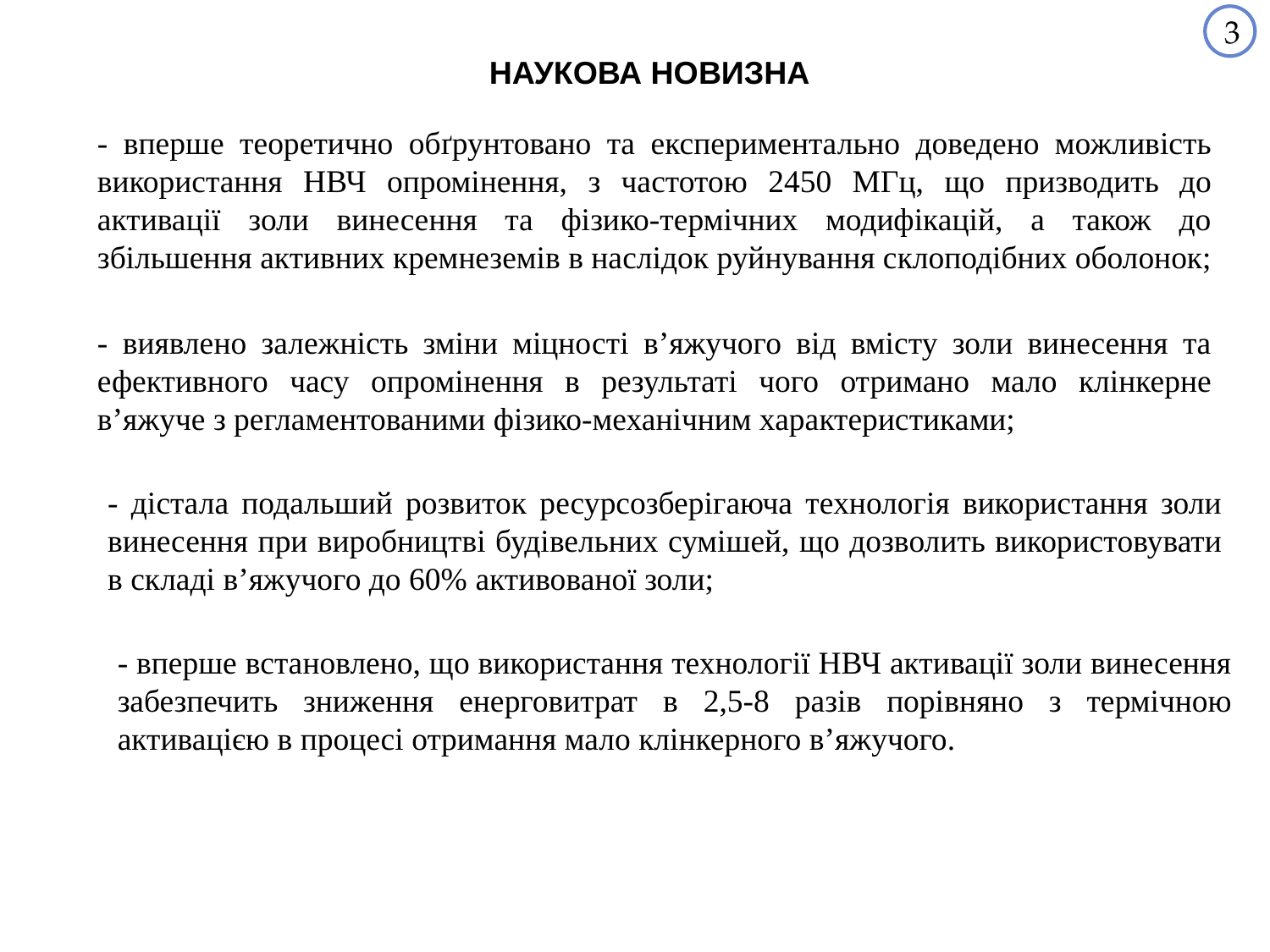

3
НАУКОВА НОВИЗНА
- вперше теоретично обґрунтовано та експериментально доведено можливість використання НВЧ опромінення, з частотою 2450 МГц, що призводить до активації золи винесення та фізико-термічних модифікацій, а також до збільшення активних кремнеземів в наслідок руйнування склоподібних оболонок;
- виявлено залежність зміни міцності в’яжучого від вмісту золи винесення та ефективного часу опромінення в результаті чого отримано мало клінкерне в’яжуче з регламентованими фізико-механічним характеристиками;
- дістала подальший розвиток ресурсозберігаюча технологія використання золи винесення при виробництві будівельних сумішей, що дозволить використовувати в складі в’яжучого до 60% активованої золи;
- вперше встановлено, що використання технології НВЧ активації золи винесення забезпечить зниження енерговитрат в 2,5-8 разів порівняно з термічною активацією в процесі отримання мало клінкерного в’яжучого.